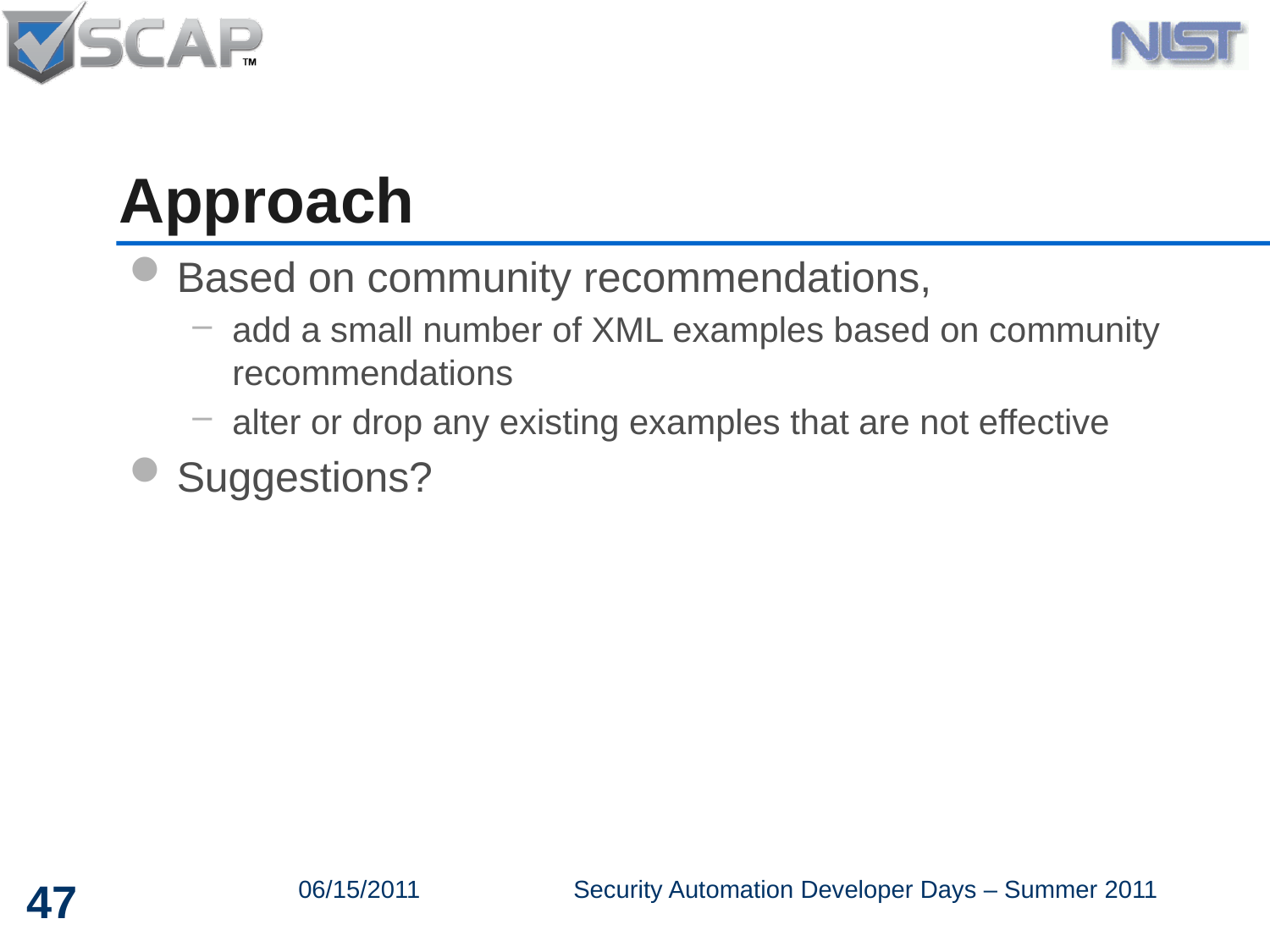

# Approach
Based on community recommendations,
add a small number of XML examples based on community recommendations
alter or drop any existing examples that are not effective
Suggestions?

47
06/15/2011
Security Automation Developer Days – Summer 2011